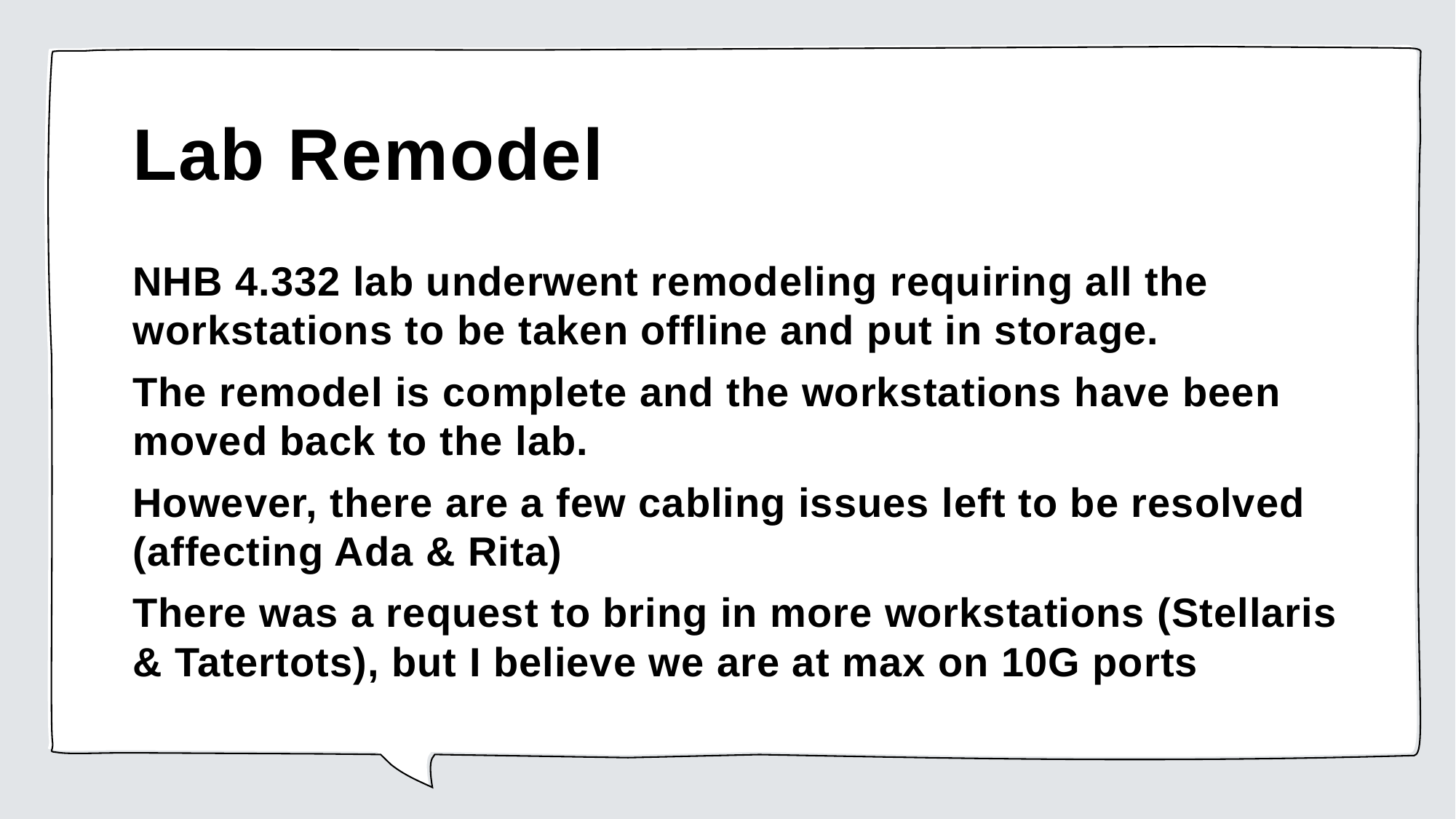

# Lab Remodel
NHB 4.332 lab underwent remodeling requiring all the workstations to be taken offline and put in storage.
The remodel is complete and the workstations have been moved back to the lab.
However, there are a few cabling issues left to be resolved (affecting Ada & Rita)
There was a request to bring in more workstations (Stellaris & Tatertots), but I believe we are at max on 10G ports